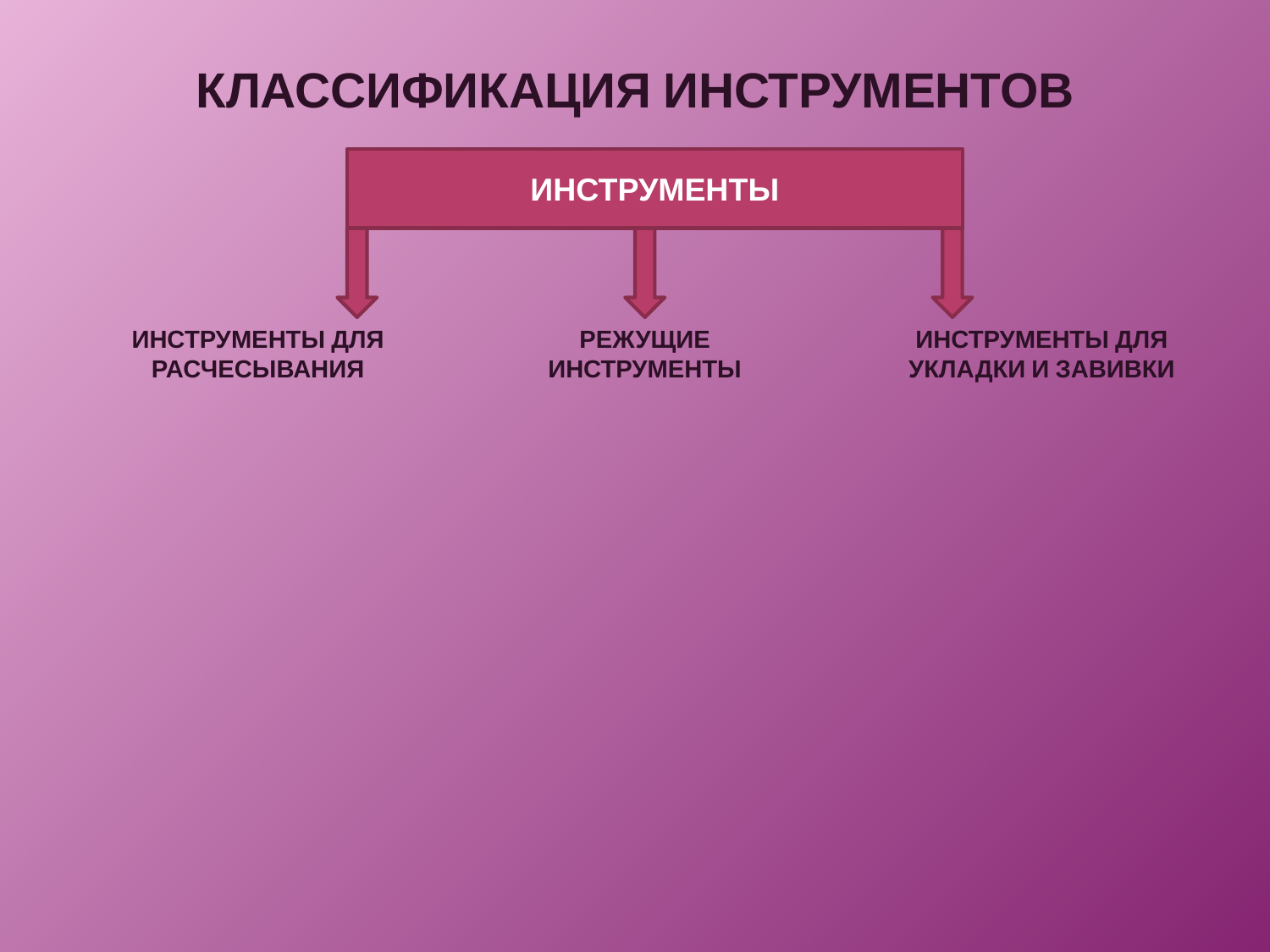

# КЛАССИФИКАЦИЯ ИНСТРУМЕНТОВ
ИНСТРУМЕНТЫ

ИНСТРУМЕНТЫ ДЛЯ РАСЧЕСЫВАНИЯ
РЕЖУЩИЕ ИНСТРУМЕНТЫ
ИНСТРУМЕНТЫ ДЛЯ УКЛАДКИ И ЗАВИВКИ